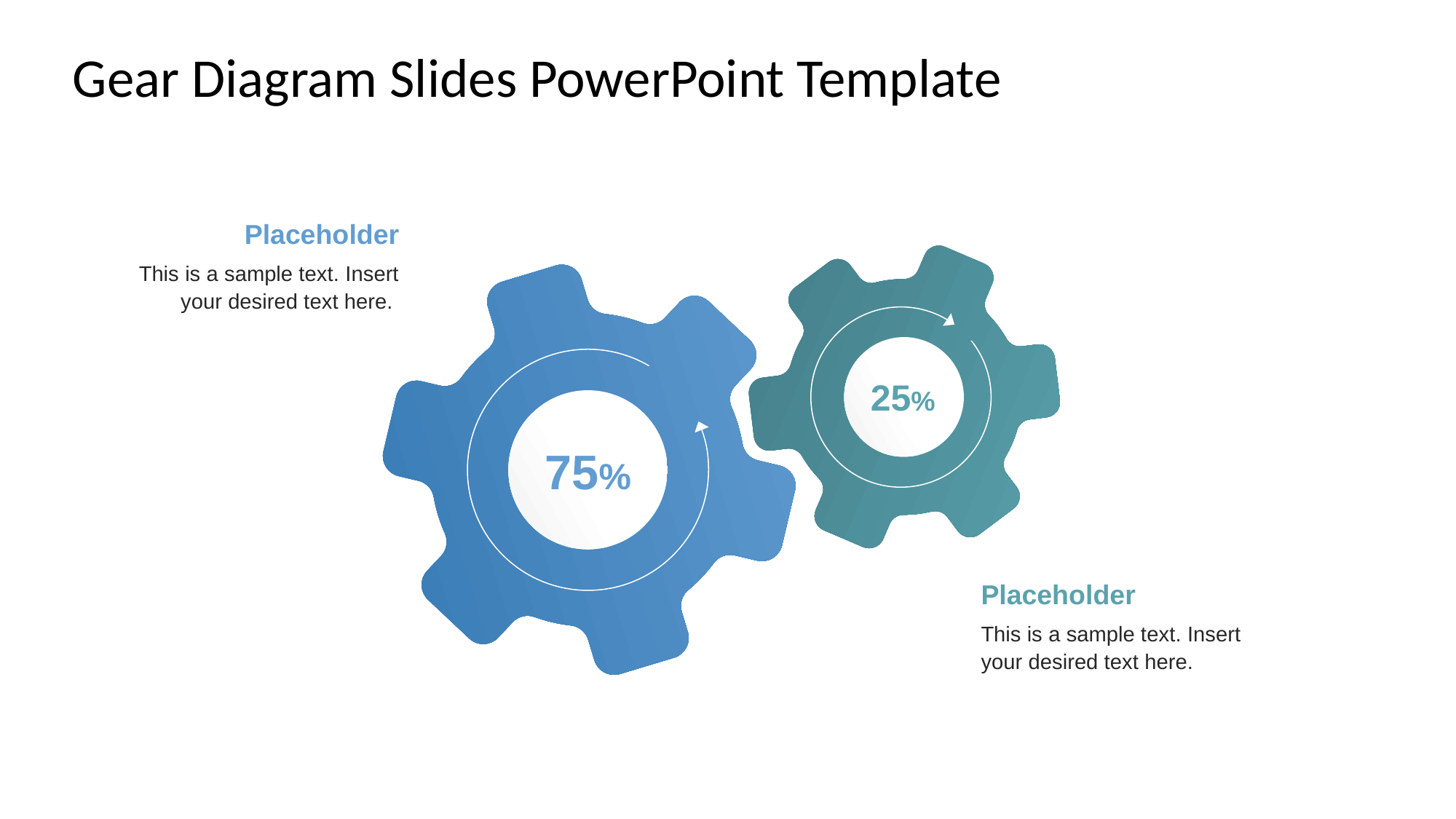

# Gear Diagram Slides PowerPoint Template
Placeholder
This is a sample text. Insert your desired text here.

25%

75%
Placeholder
This is a sample text. Insert your desired text here.